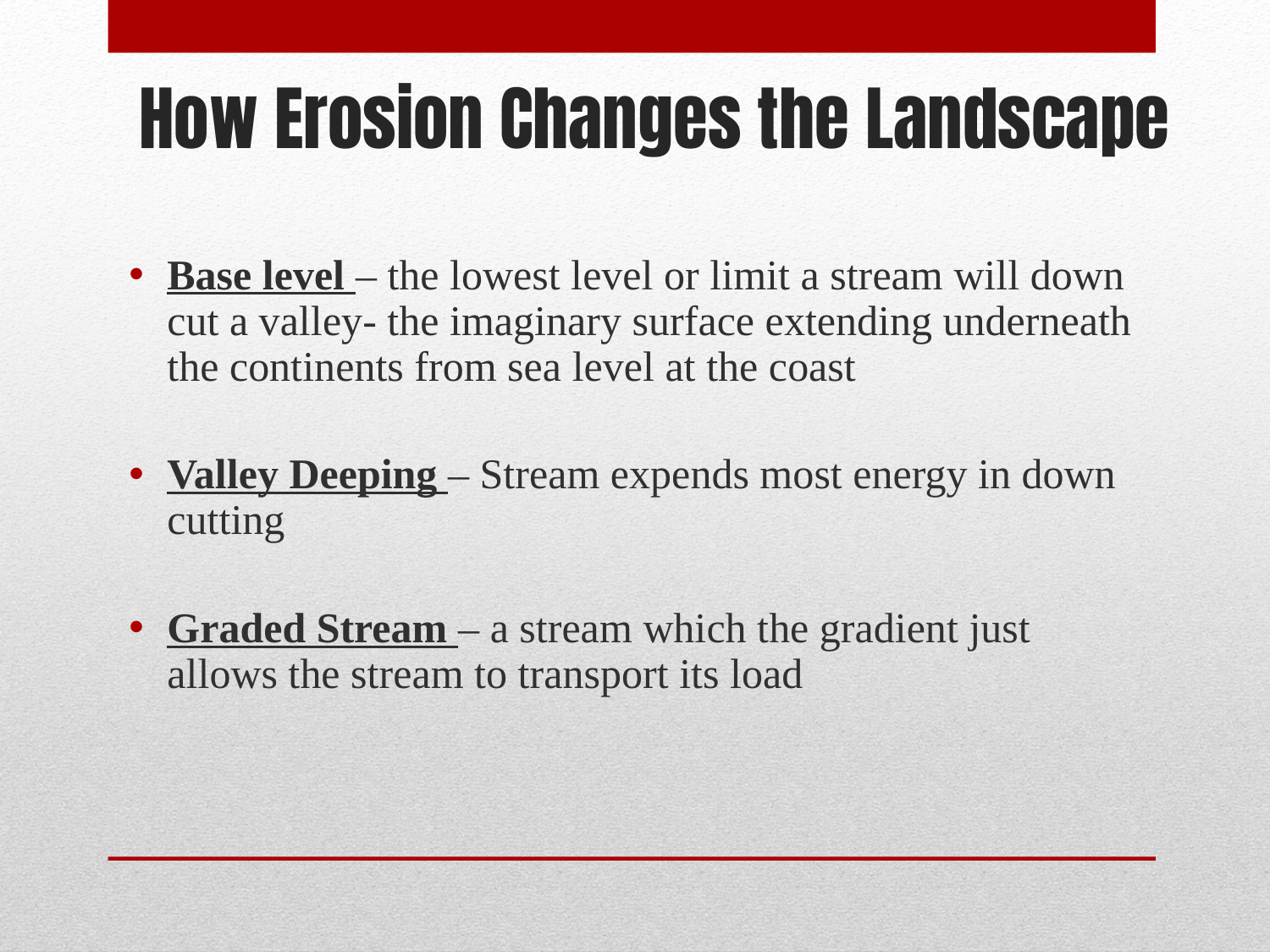

# How Erosion Changes the Landscape
Base level – the lowest level or limit a stream will down cut a valley- the imaginary surface extending underneath the continents from sea level at the coast

Valley Deeping – Stream expends most energy in down cutting

Graded Stream – a stream which the gradient just allows the stream to transport its load